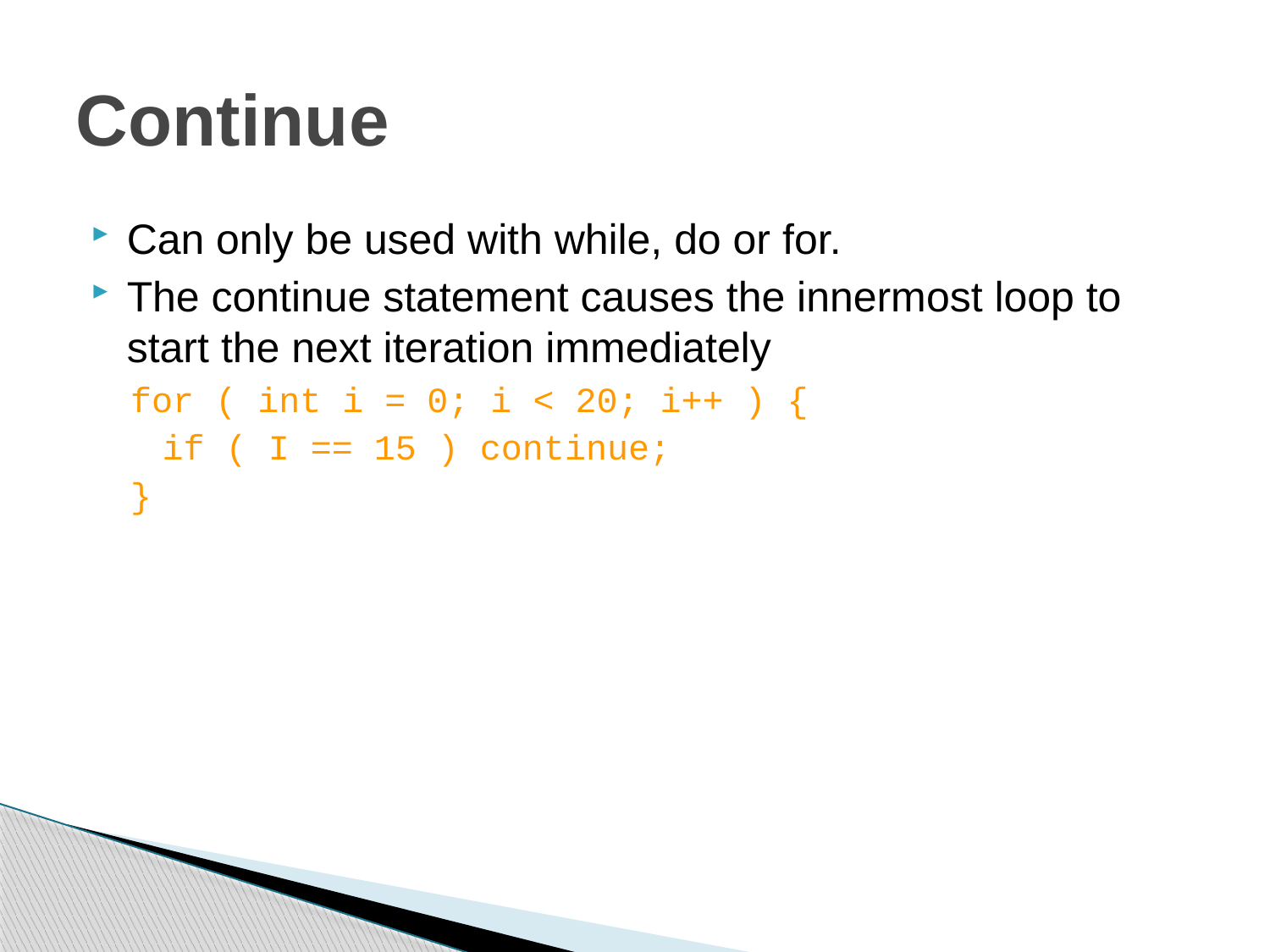

# Continue
Can only be used with while, do or for.
The continue statement causes the innermost loop to start the next iteration immediately
for ( int i = 0; i < 20; i++ ) {
	if ( I == 15 ) continue;
}